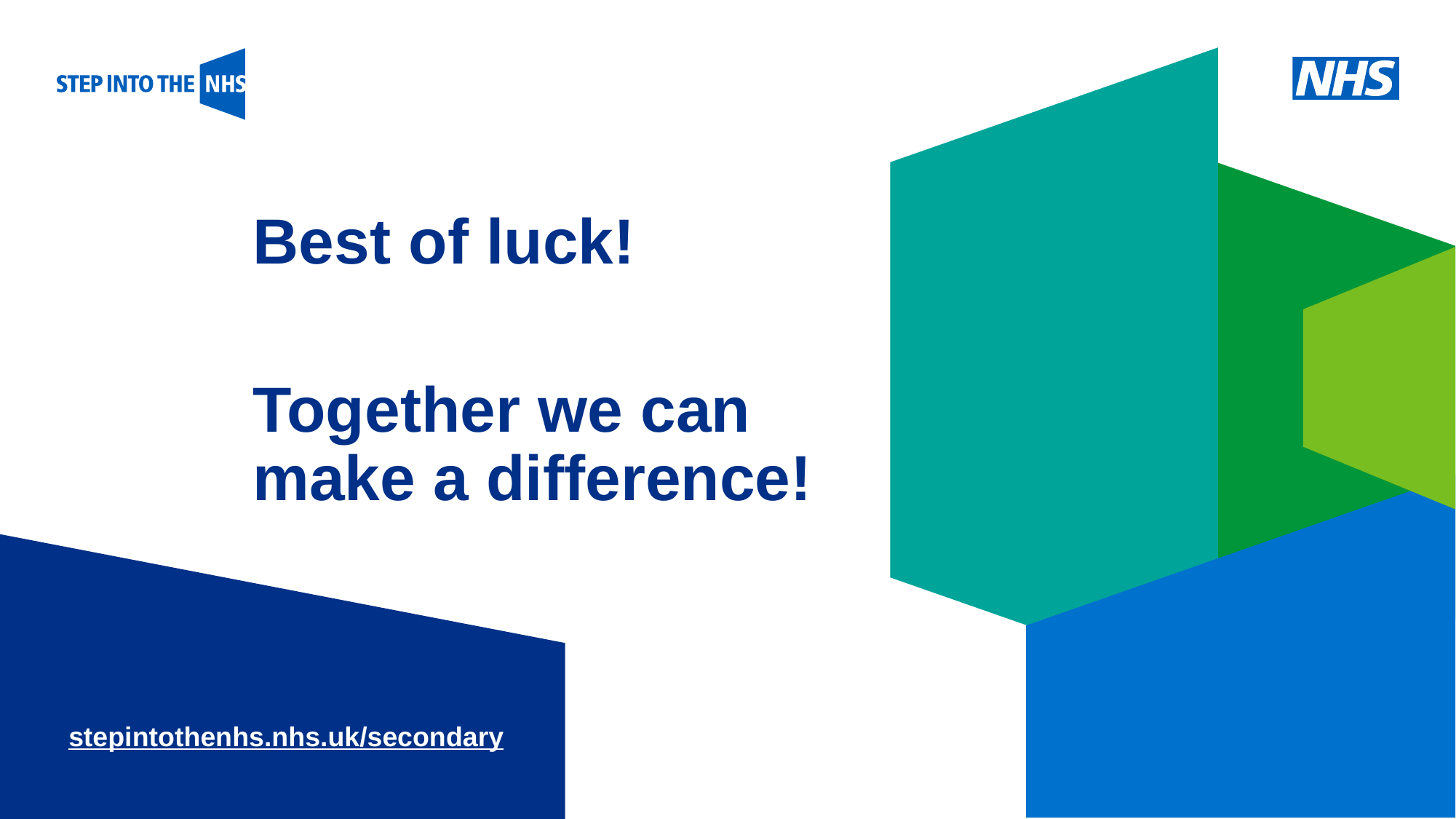

Best of luck!

Together we can make a difference!